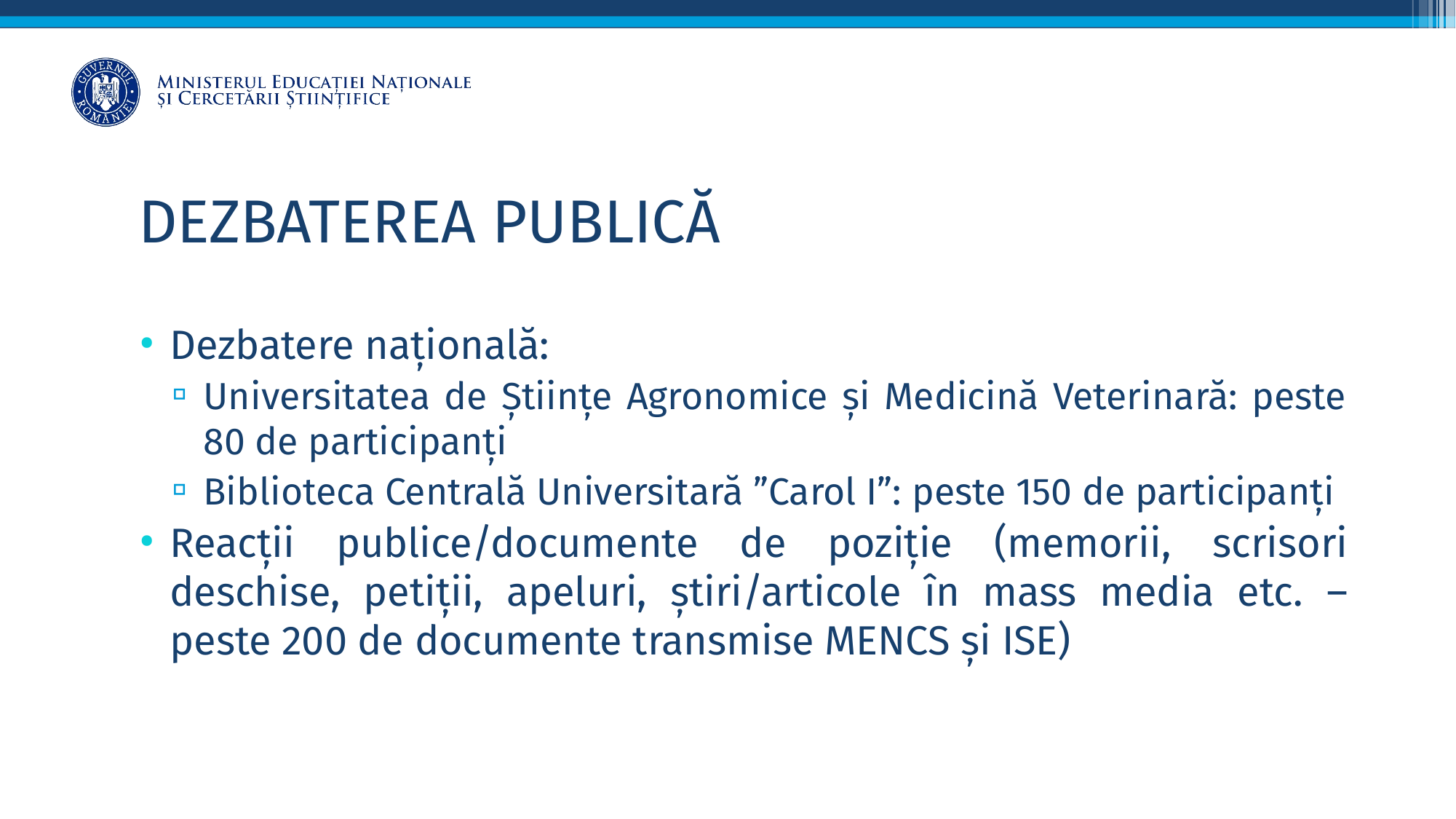

# DEZBATEREA PUBLICĂ
Dezbatere națională:
Universitatea de Științe Agronomice și Medicină Veterinară: peste 80 de participanți
Biblioteca Centrală Universitară ”Carol I”: peste 150 de participanți
Reacții publice/documente de poziție (memorii, scrisori deschise, petiții, apeluri, știri/articole în mass media etc. – peste 200 de documente transmise MENCS și ISE)